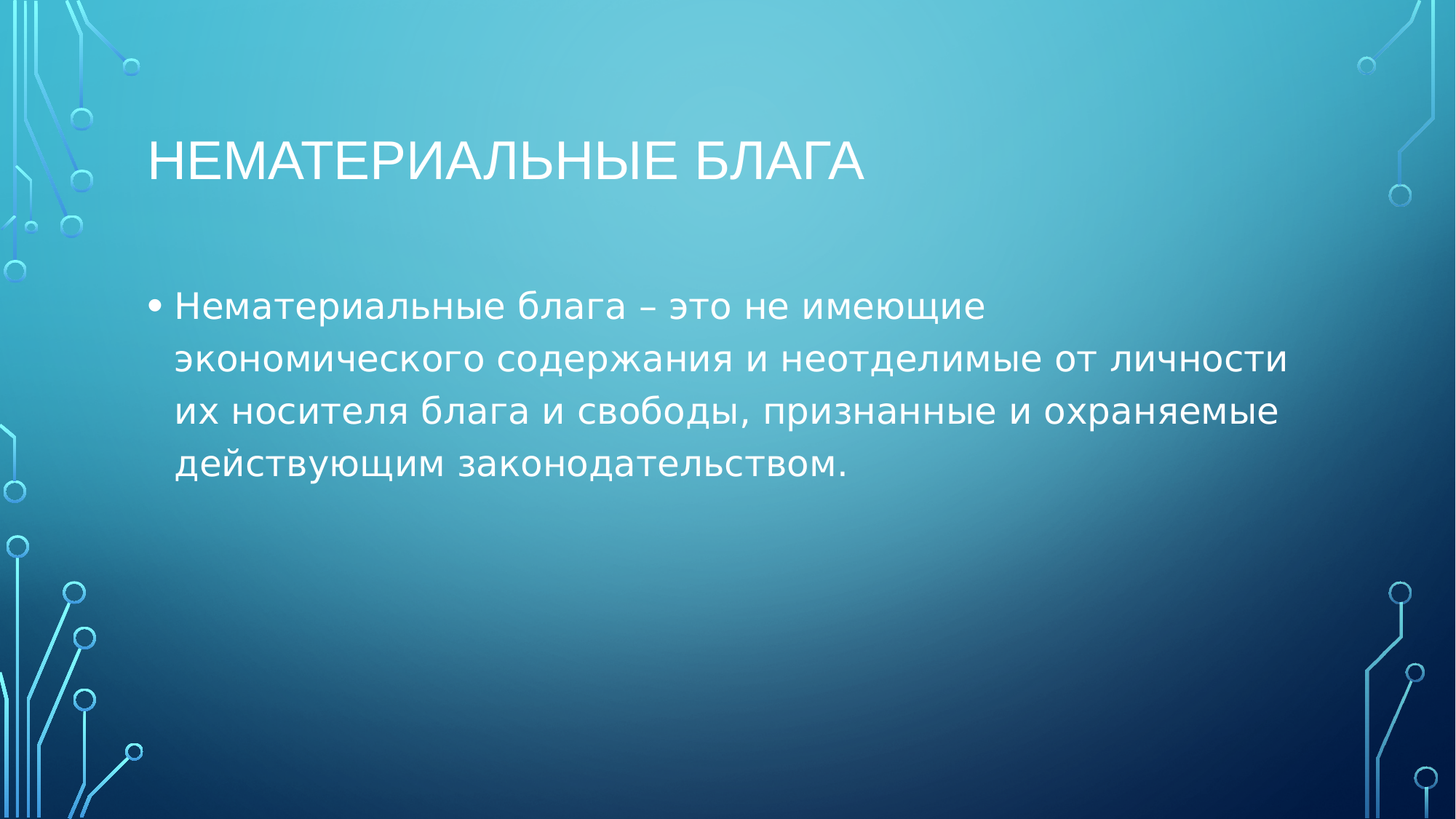

# Нематериальные блага
Нематериальные блага – это не имеющие экономического содержания и неотделимые от личности их носителя блага и свободы, признанные и охраняемые действующим законодательством.